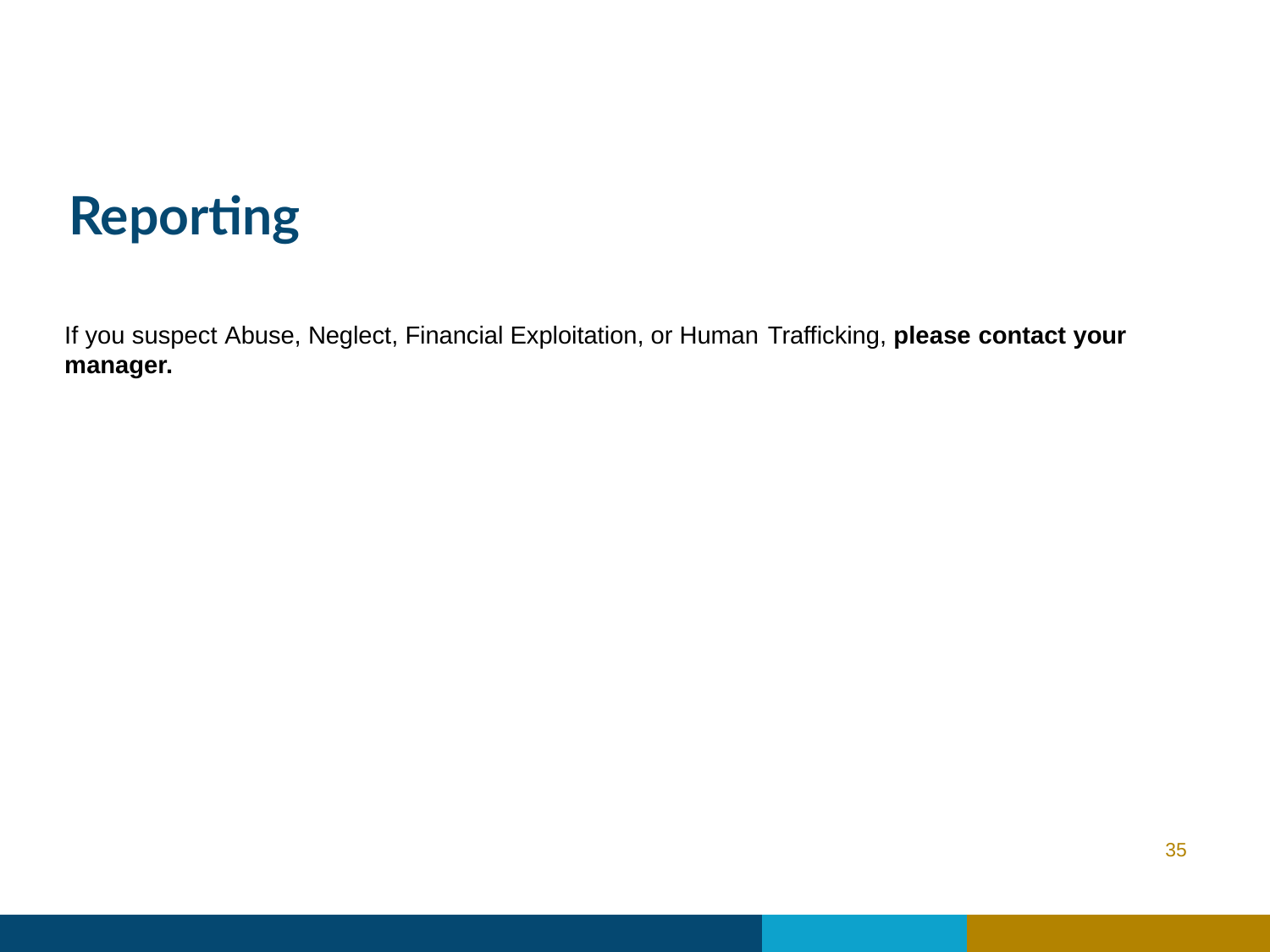

# Reporting
If you suspect Abuse, Neglect, Financial Exploitation, or Human Trafficking, please contact your manager.
35